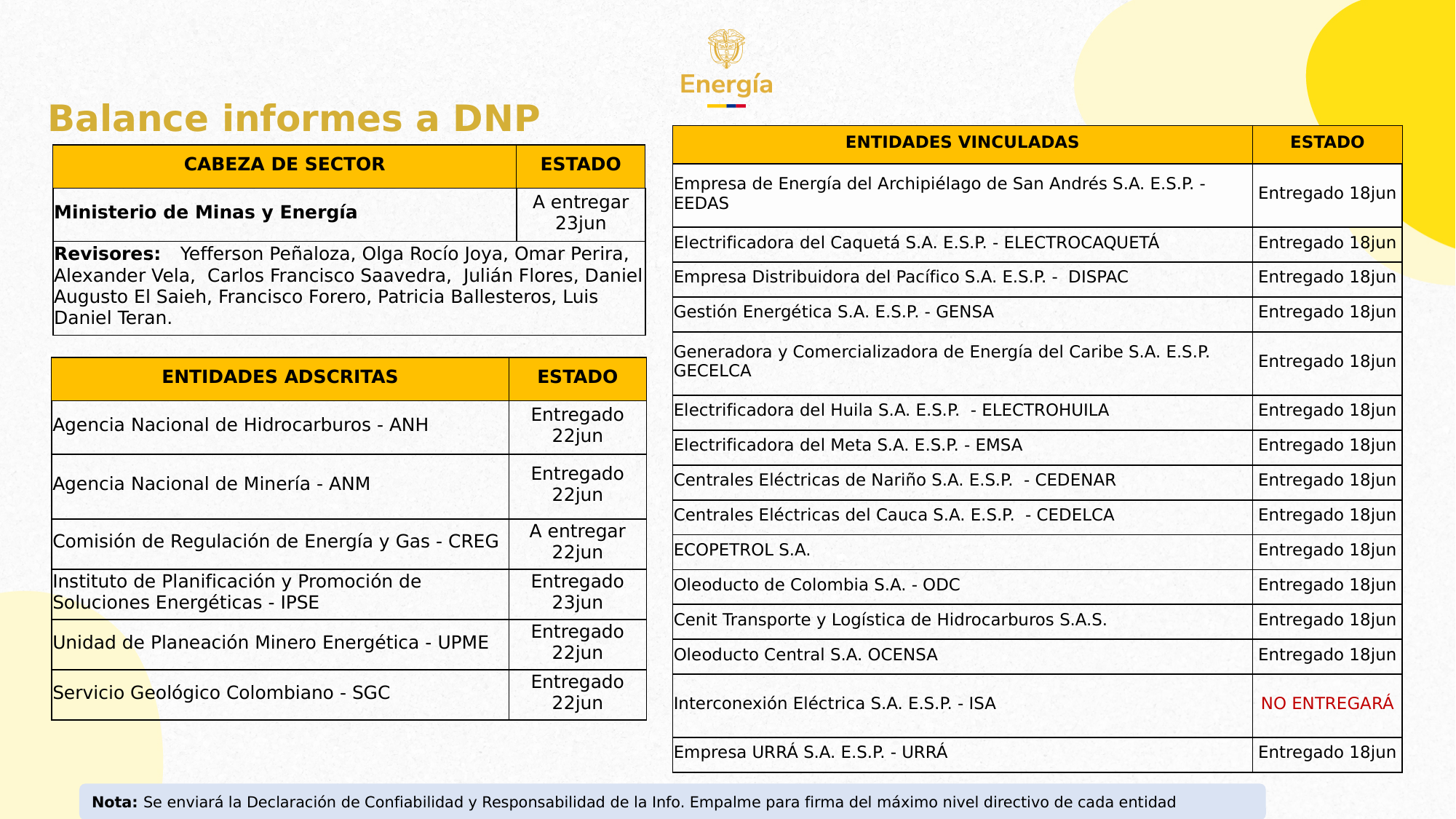

Balance informes a DNP
| ENTIDADES VINCULADAS | ESTADO |
| --- | --- |
| Empresa de Energía del Archipiélago de San Andrés S.A. E.S.P. - EEDAS | Entregado 18jun |
| Electrificadora del Caquetá S.A. E.S.P. - ELECTROCAQUETÁ | Entregado 18jun |
| Empresa Distribuidora del Pacífico S.A. E.S.P. -  DISPAC | Entregado 18jun |
| Gestión Energética S.A. E.S.P. - GENSA | Entregado 18jun |
| Generadora y Comercializadora de Energía del Caribe S.A. E.S.P. GECELCA | Entregado 18jun |
| Electrificadora del Huila S.A. E.S.P. - ELECTROHUILA | Entregado 18jun |
| Electrificadora del Meta S.A. E.S.P. - EMSA | Entregado 18jun |
| Centrales Eléctricas de Nariño S.A. E.S.P. - CEDENAR | Entregado 18jun |
| Centrales Eléctricas del Cauca S.A. E.S.P. - CEDELCA | Entregado 18jun |
| ECOPETROL S.A. | Entregado 18jun |
| Oleoducto de Colombia S.A. - ODC | Entregado 18jun |
| Cenit Transporte y Logística de Hidrocarburos S.A.S. | Entregado 18jun |
| Oleoducto Central S.A. OCENSA | Entregado 18jun |
| Interconexión Eléctrica S.A. E.S.P. - ISA | NO ENTREGARÁ |
| Empresa URRÁ S.A. E.S.P. - URRÁ | Entregado 18jun |
| CABEZA DE SECTOR | ESTADO |
| --- | --- |
| Ministerio de Minas y Energía​ | A entregar 23jun |
| Revisores: Yefferson Peñaloza, Olga Rocío Joya, Omar Perira, Alexander Vela, Carlos Francisco Saavedra, Julián Flores, Daniel Augusto El Saieh, Francisco Forero, Patricia Ballesteros, Luis Daniel Teran. |  |
| ENTIDADES ADSCRITAS | ESTADO |
| --- | --- |
| Agencia Nacional de Hidrocarburos - ANH | Entregado 22jun |
| Agencia Nacional de Minería - ANM | Entregado 22jun |
| Comisión de Regulación de Energía y Gas - CREG | A entregar 22jun |
| Instituto de Planificación y Promoción de Soluciones Energéticas - IPSE​ | Entregado 23jun |
| Unidad de Planeación Minero Energética - UPME​ | Entregado 22jun |
| Servicio Geológico Colombiano - SGC​ | Entregado 22jun |
Nota: Se enviará la Declaración de Confiabilidad y Responsabilidad de la Info. Empalme para firma del máximo nivel directivo de cada entidad